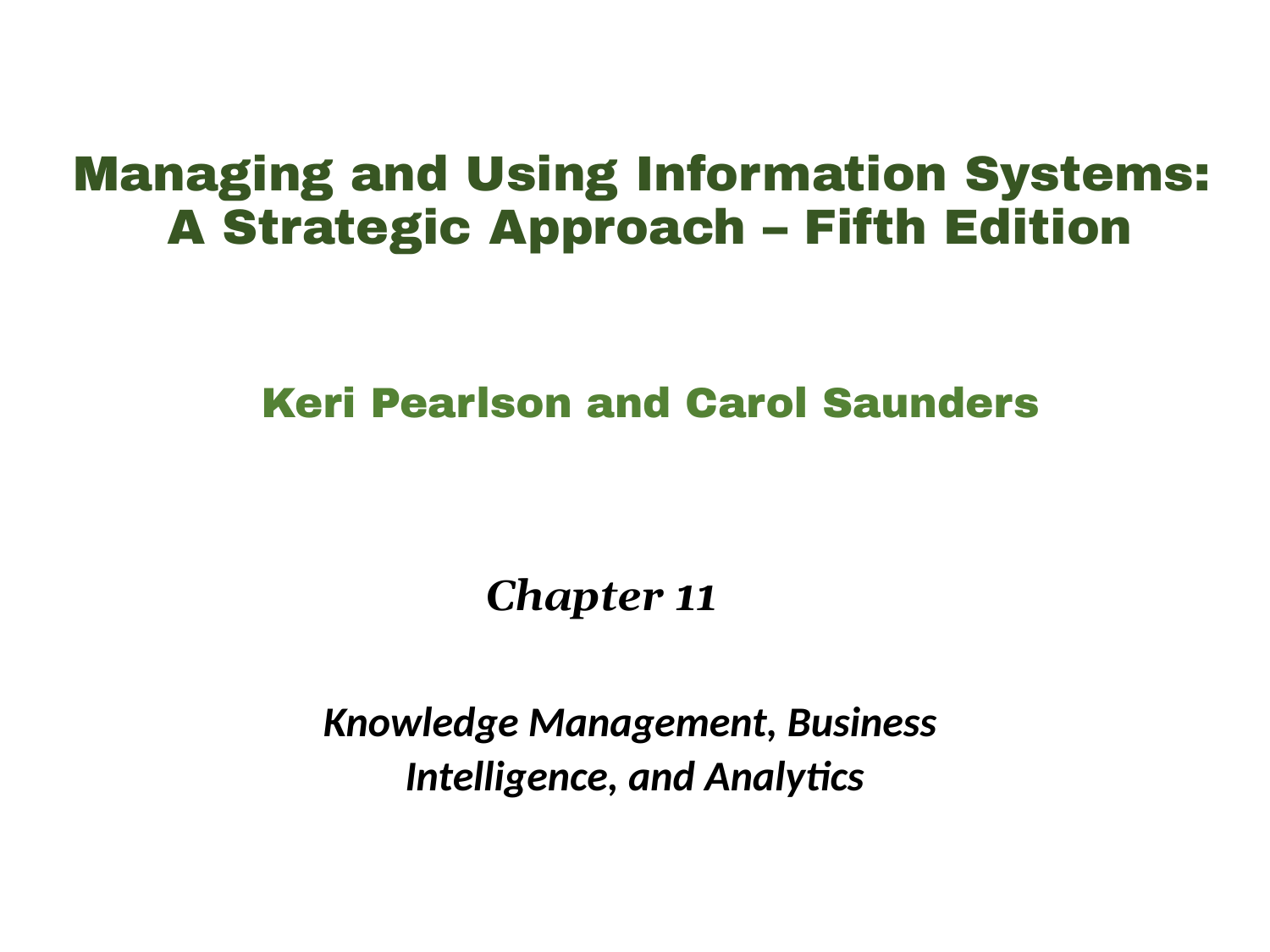

# Managing and Using Information Systems: A Strategic Approach – Fifth Edition
Keri Pearlson and Carol Saunders
Chapter 11
Knowledge Management, Business
Intelligence, and Analytics